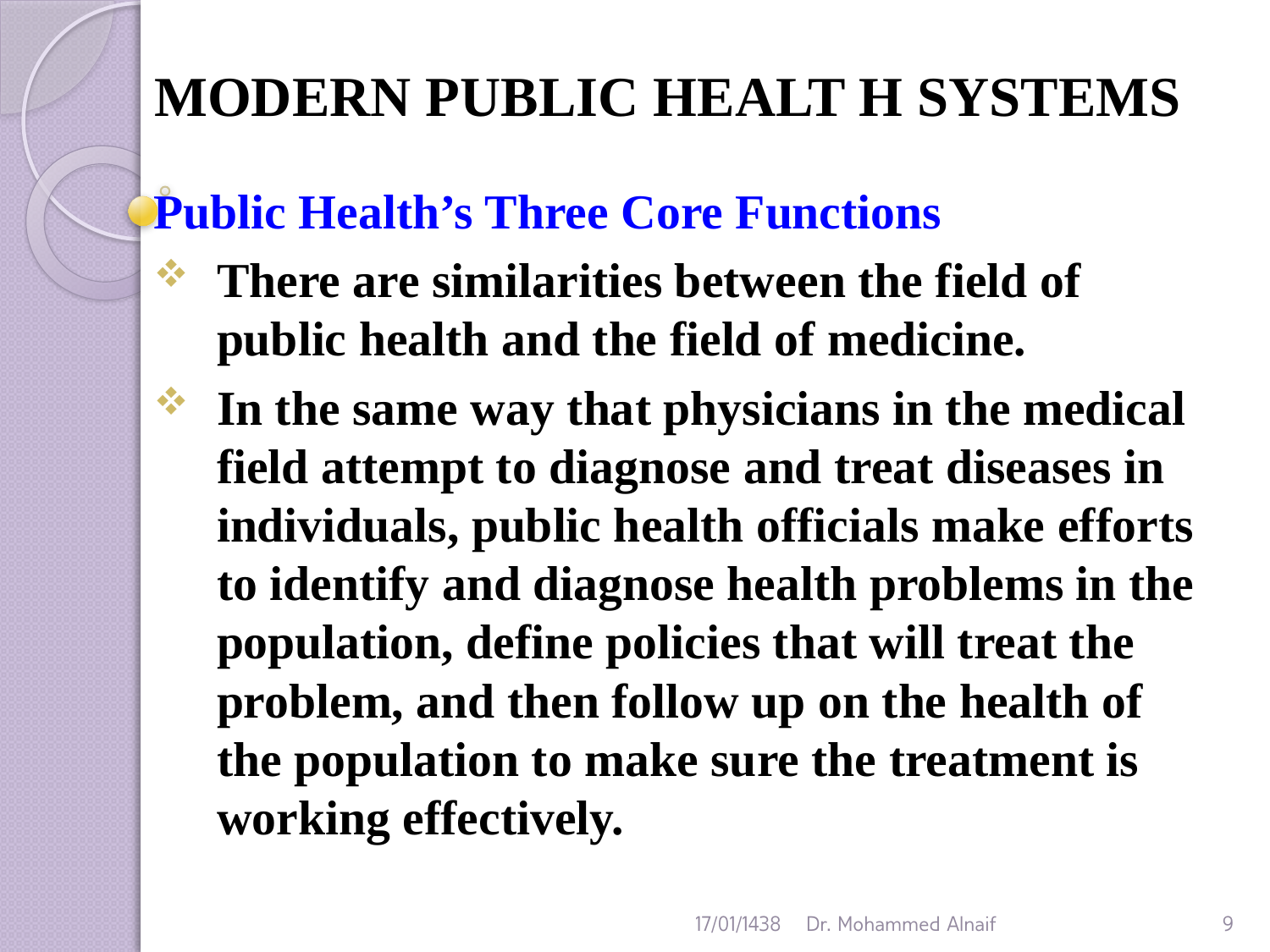

# MODERN PUBLIC HEALT H SYSTEMS
Public Health’s Three Core Functions
There are similarities between the field of public health and the field of medicine.
In the same way that physicians in the medical field attempt to diagnose and treat diseases in individuals, public health officials make efforts to identify and diagnose health problems in the population, define policies that will treat the problem, and then follow up on the health of the population to make sure the treatment is working effectively.
17/01/1438
Dr. Mohammed Alnaif
9